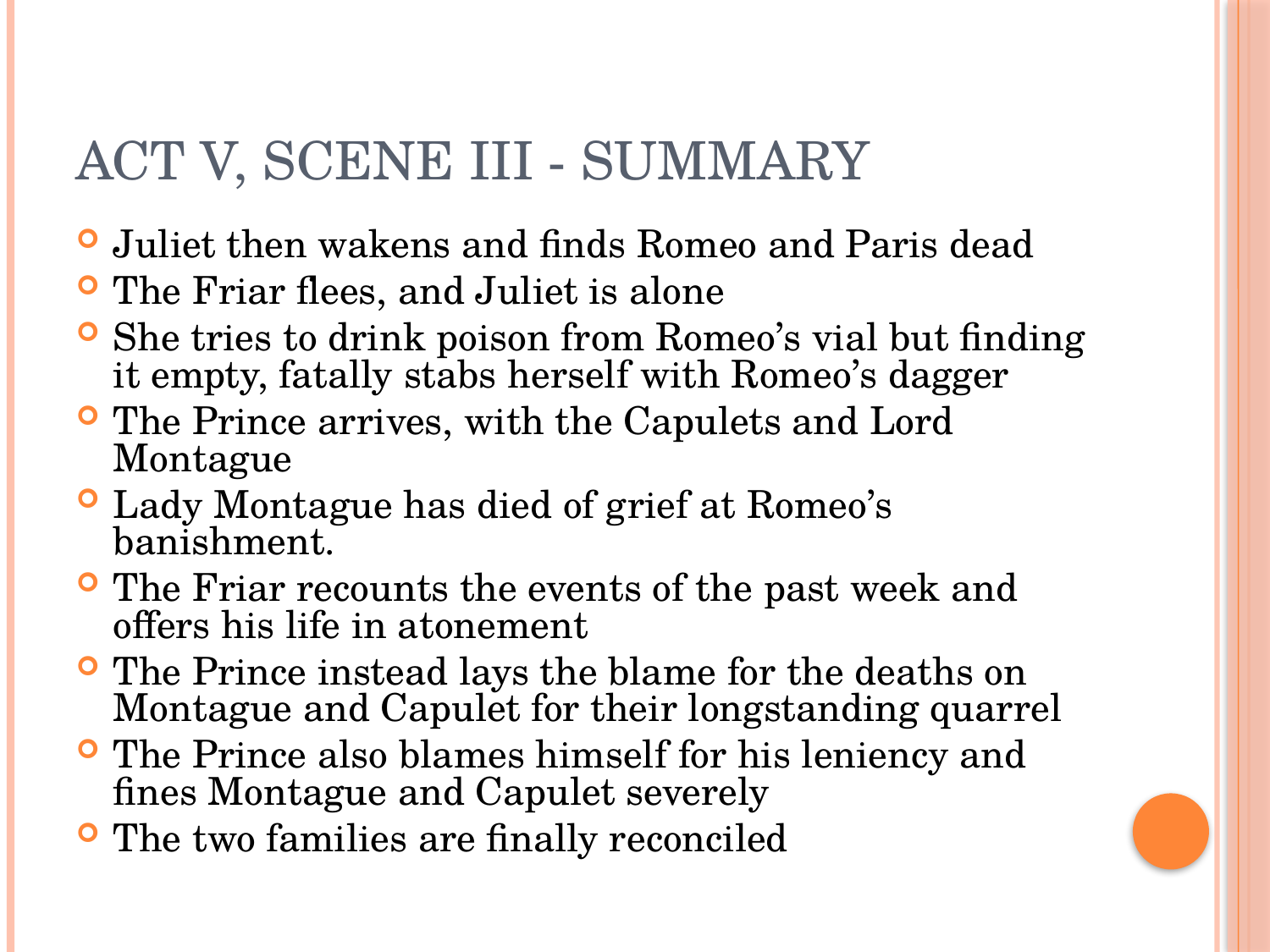

# Act V, Scene iii - Summary
Juliet then wakens and finds Romeo and Paris dead
The Friar flees, and Juliet is alone
She tries to drink poison from Romeo’s vial but finding it empty, fatally stabs herself with Romeo’s dagger
The Prince arrives, with the Capulets and Lord Montague
Lady Montague has died of grief at Romeo’s banishment.
The Friar recounts the events of the past week and offers his life in atonement
The Prince instead lays the blame for the deaths on Montague and Capulet for their longstanding quarrel
The Prince also blames himself for his leniency and fines Montague and Capulet severely
The two families are finally reconciled